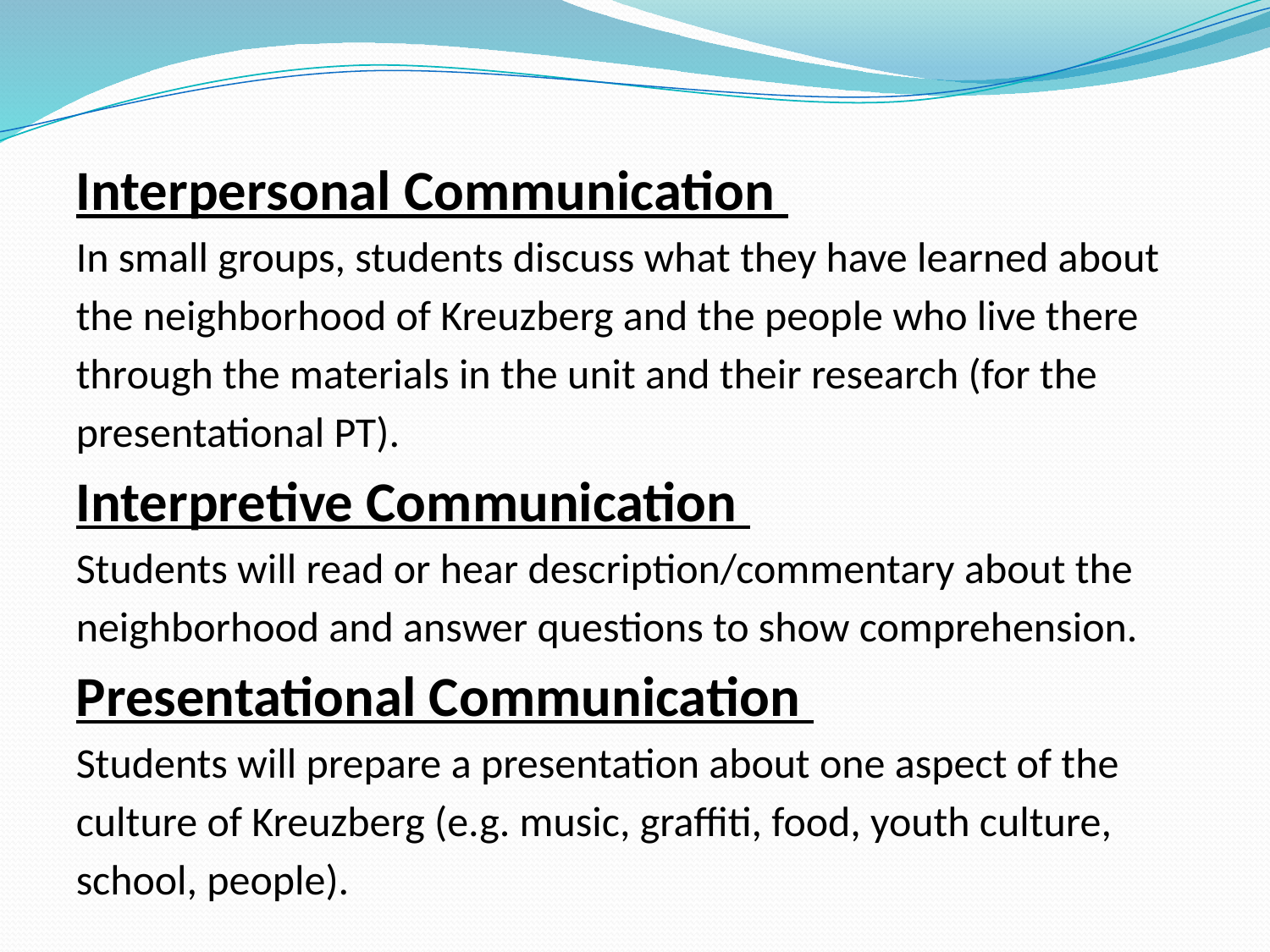

Interpersonal Communication
In small groups, students discuss what they have learned about the neighborhood of Kreuzberg and the people who live there through the materials in the unit and their research (for the presentational PT).
Interpretive Communication
Students will read or hear description/commentary about the neighborhood and answer questions to show comprehension.
Presentational Communication
Students will prepare a presentation about one aspect of the culture of Kreuzberg (e.g. music, graffiti, food, youth culture, school, people).